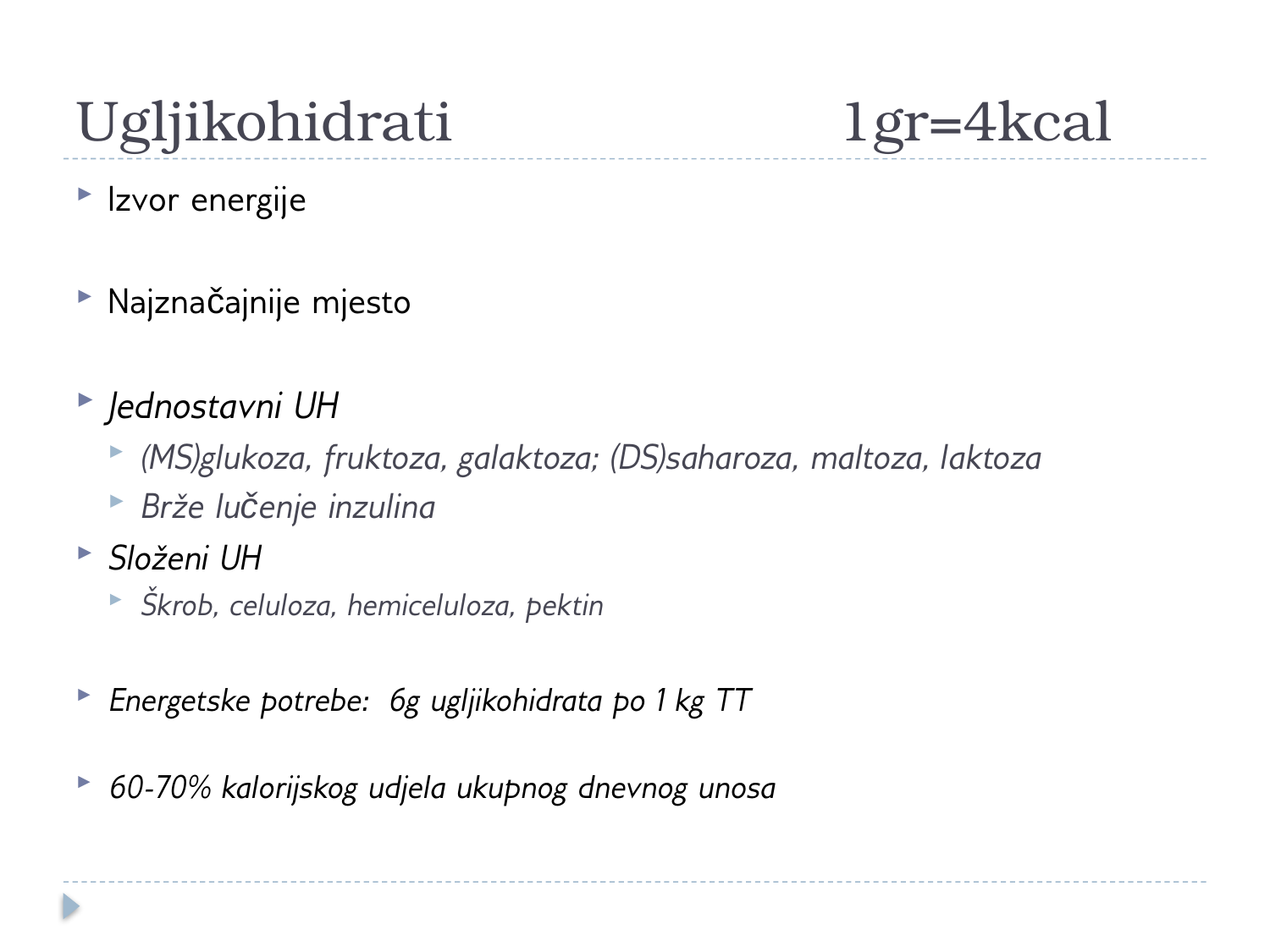

# Ugljikohidrati				1gr=4kcal
Izvor energije

Najznačajnije mjesto

Jednostavni UH
(MS)glukoza, fruktoza, galaktoza; (DS)saharoza, maltoza, laktoza
Brže lučenje inzulina
Složeni UH
Škrob, celuloza, hemiceluloza, pektin

Energetske potrebe:  6g ugljikohidrata po 1 kg TT
60-70% kalorijskog udjela ukupnog dnevnog unosa